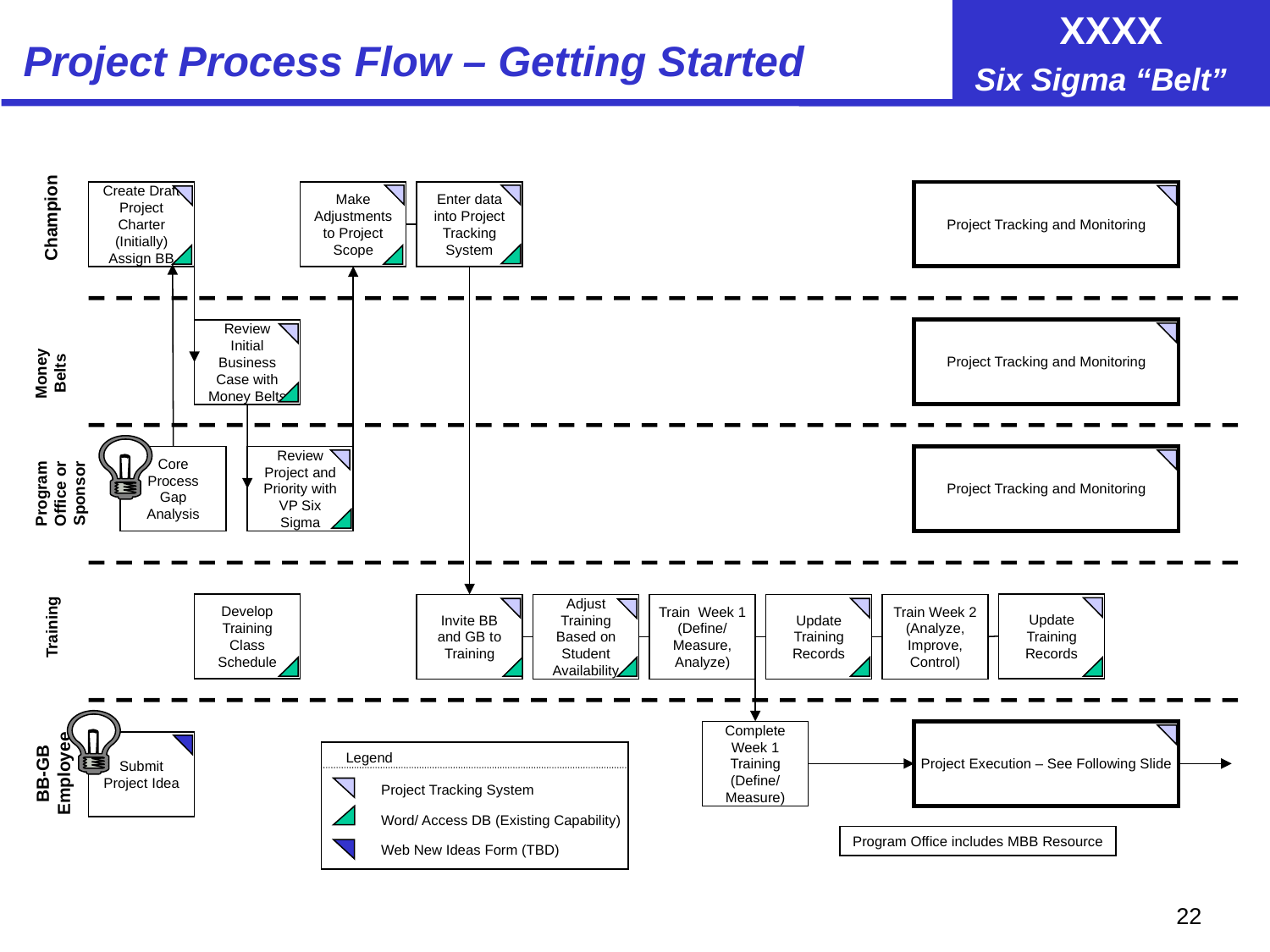

# Project Process Flow – Getting Started
Create Draft Project Charter
(Initially)
Assign BB
Make Adjustments to Project Scope
Enter data into Project Tracking System
Project Tracking and Monitoring

Champion

Project Tracking and Monitoring
Review Initial Business Case with Money Belts

Money Belts

Core Process Gap Analysis
Review Project and Priority with VP Six Sigma
Project Tracking and Monitoring

Program Office or Sponsor

Develop Training Class Schedule
Update Training Records
Invite BB and GB to Training
Adjust Training Based on Student Availability
Train  Week 1 (Define/ Measure, Analyze)
Update Training Records
Train Week 2 (Analyze, Improve, Control)

Training

Complete Week 1 Training (Define/ Measure)
Project Execution – See Following Slide

Submit Project Idea

Legend
BB-GB Employee

Project Tracking System
Word/ Access DB (Existing Capability)
Web New Ideas Form (TBD)

Program Office includes MBB Resource